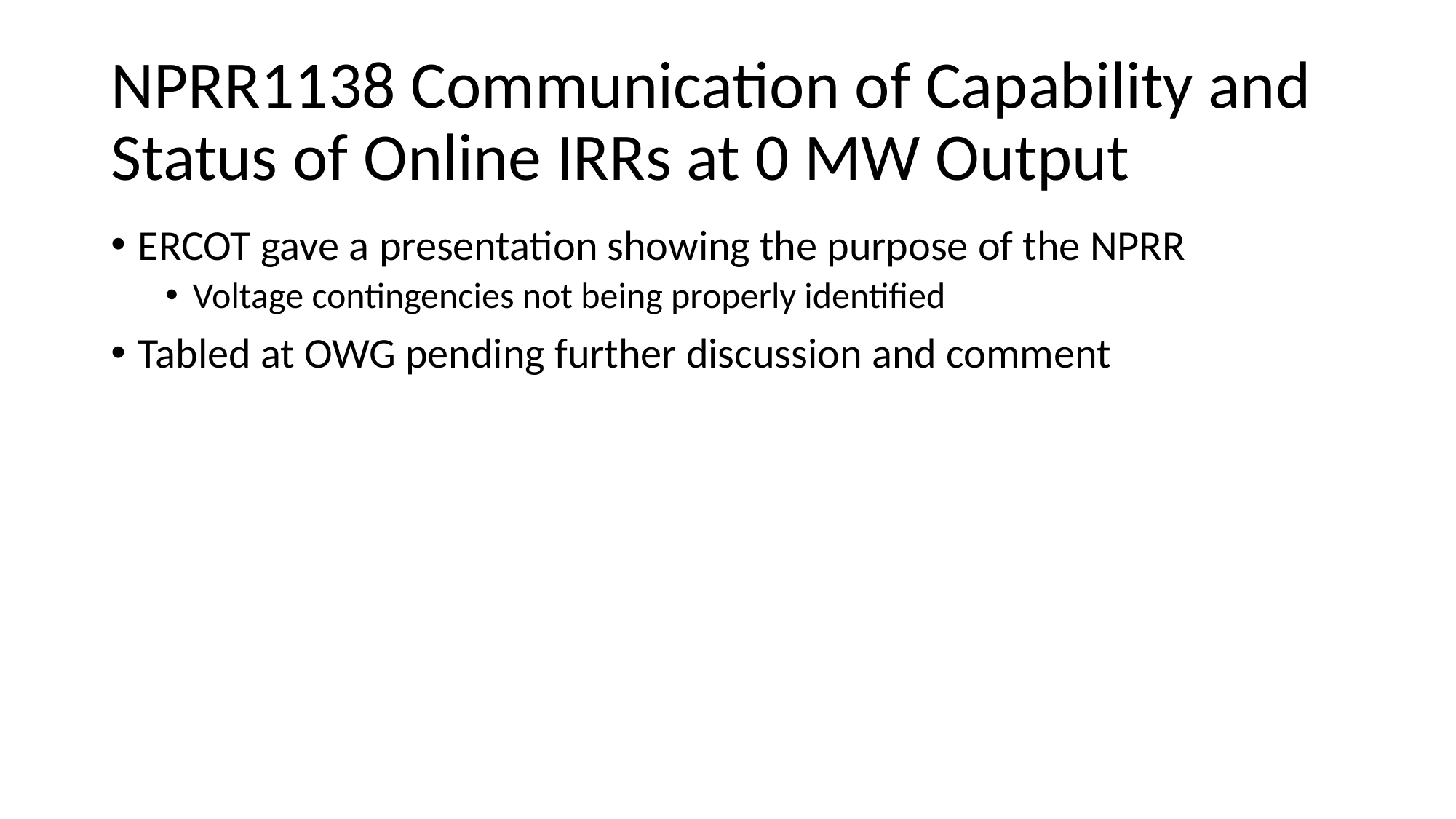

# NPRR1138 Communication of Capability and Status of Online IRRs at 0 MW Output
ERCOT gave a presentation showing the purpose of the NPRR
Voltage contingencies not being properly identified
Tabled at OWG pending further discussion and comment